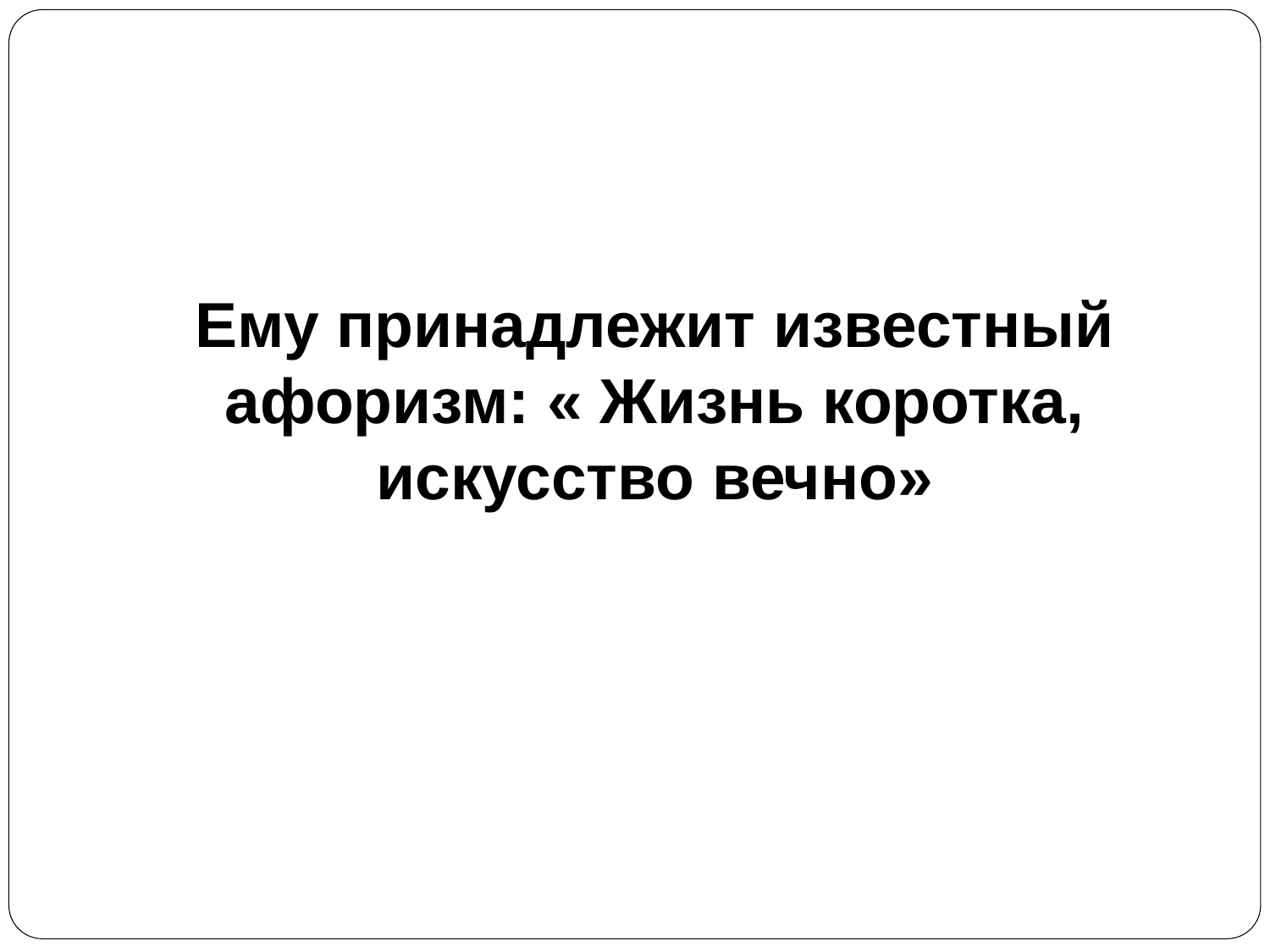

Ему принадлежит известный
 афоризм: « Жизнь коротка,
искусство вечно»